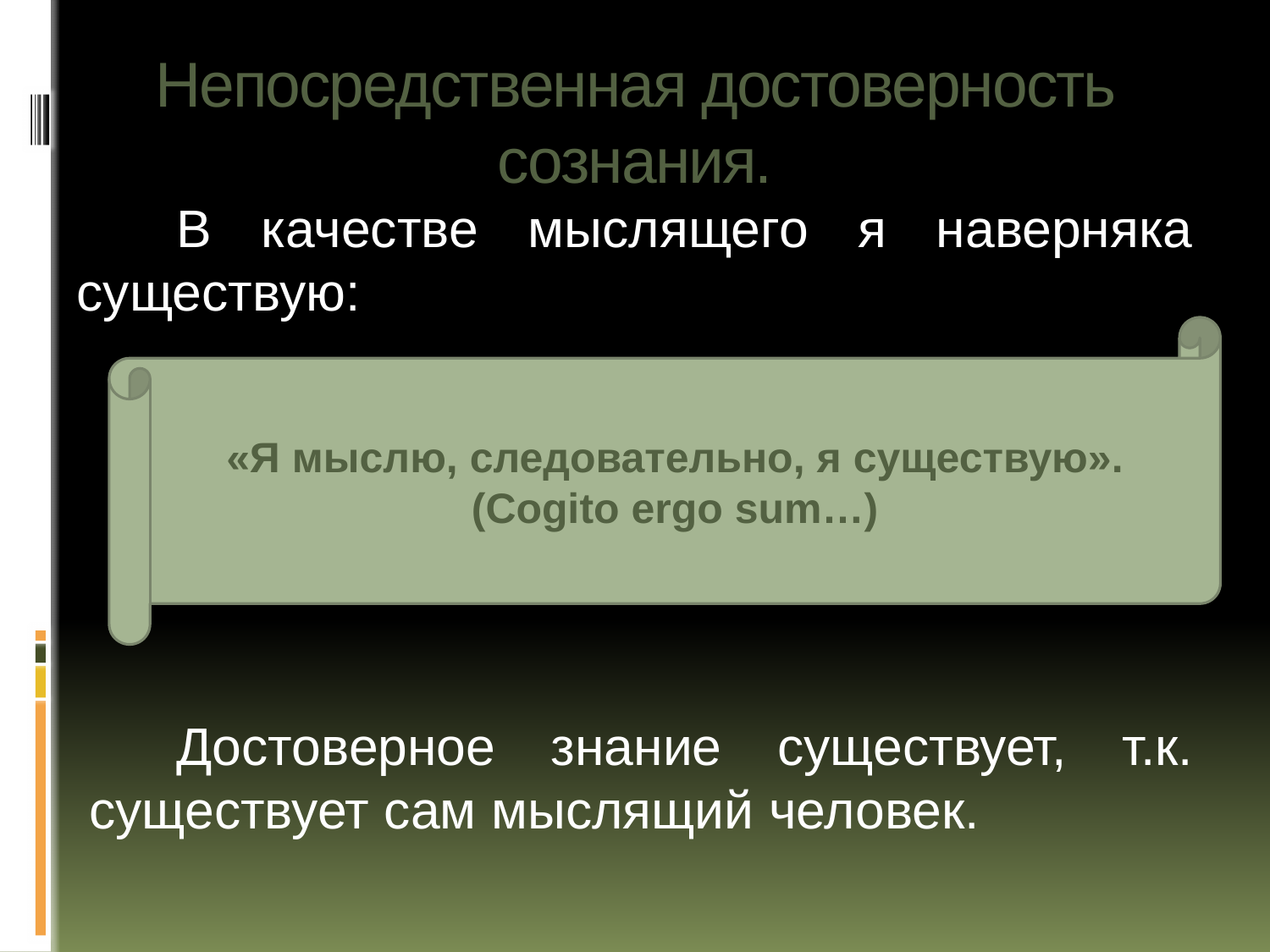

# Непосредственная достоверность сознания.
В качестве мыслящего я наверняка существую:

Достоверное знание существует, т.к. существует сам мыслящий человек.
«Я мыслю, следовательно, я существую».
(Cogito ergo sum…)